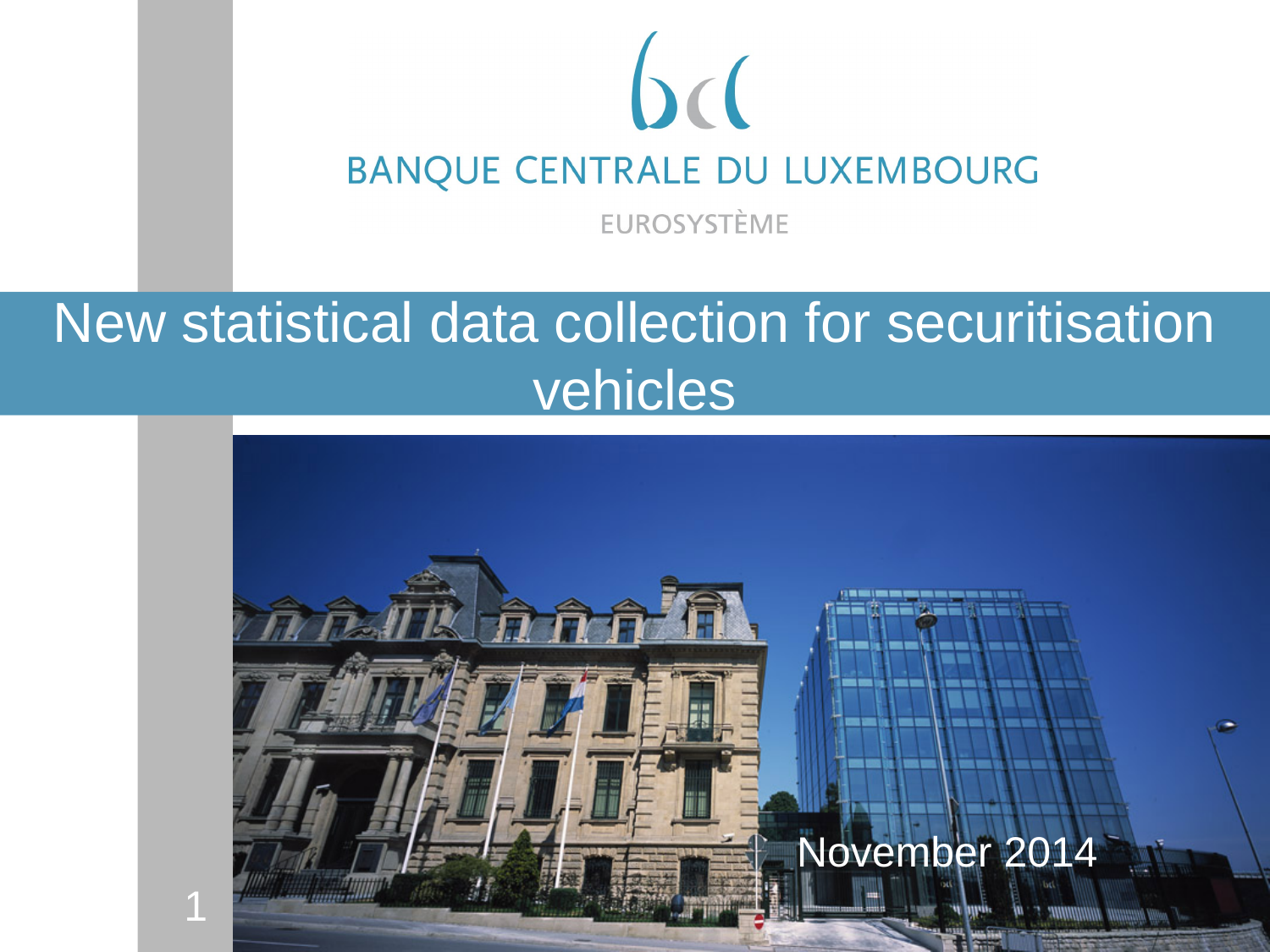

# New statistical data collection for securitisation vehicles

			November 2014
1